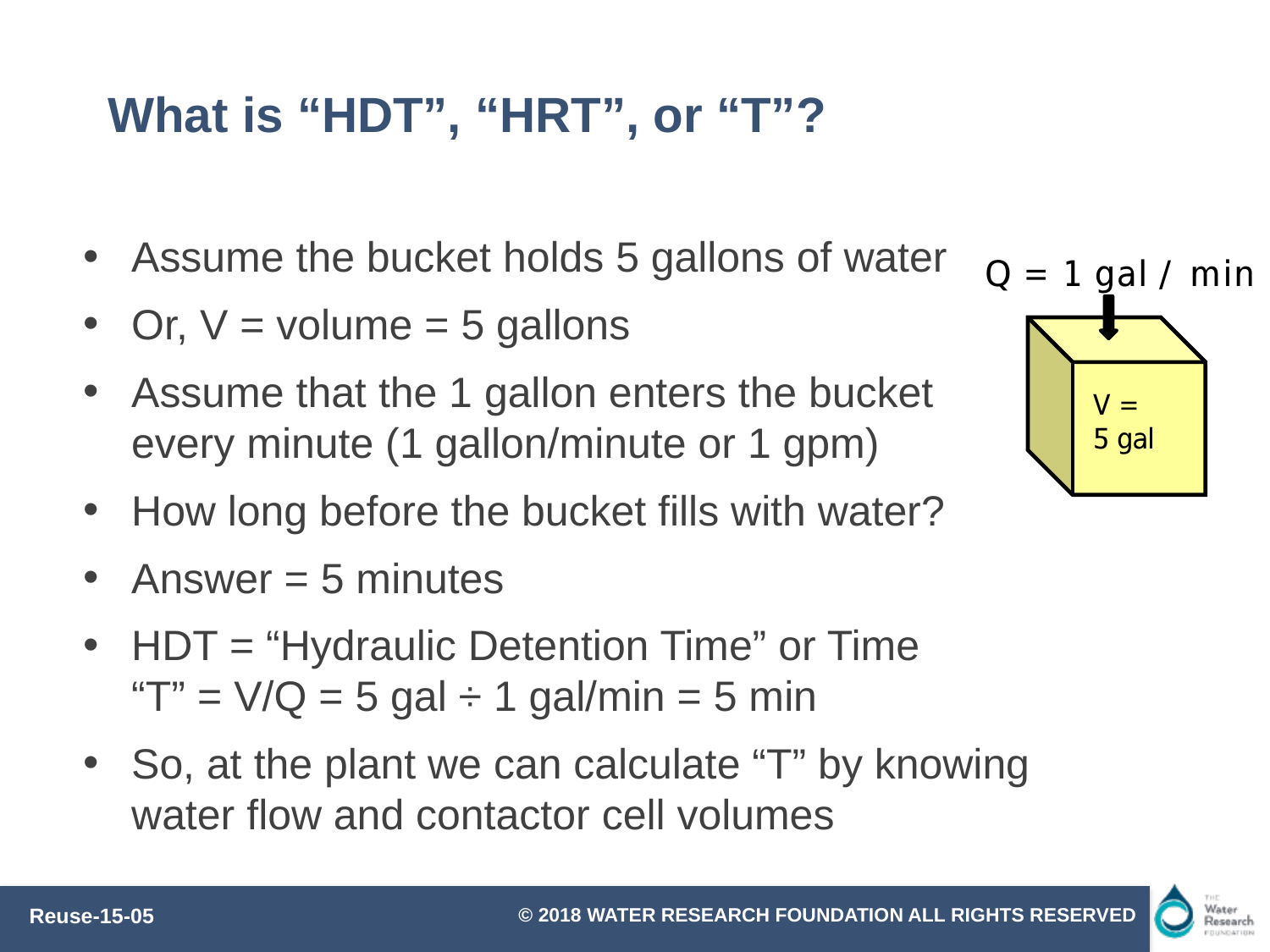

# What is “HDT”, “HRT”, or “T”?
Assume the bucket holds 5 gallons of water
Or, V = volume = 5 gallons
Assume that the 1 gallon enters the bucket
every minute (1 gallon/minute or 1 gpm)
How long before the bucket fills with water?
Answer = 5 minutes
HDT = “Hydraulic Detention Time” or Time
“T” = V/Q = 5 gal ÷ 1 gal/min = 5 min
So, at the plant we can calculate “T” by knowing water flow and contactor cell volumes
Q = 1 gal / min

V =
5 gal